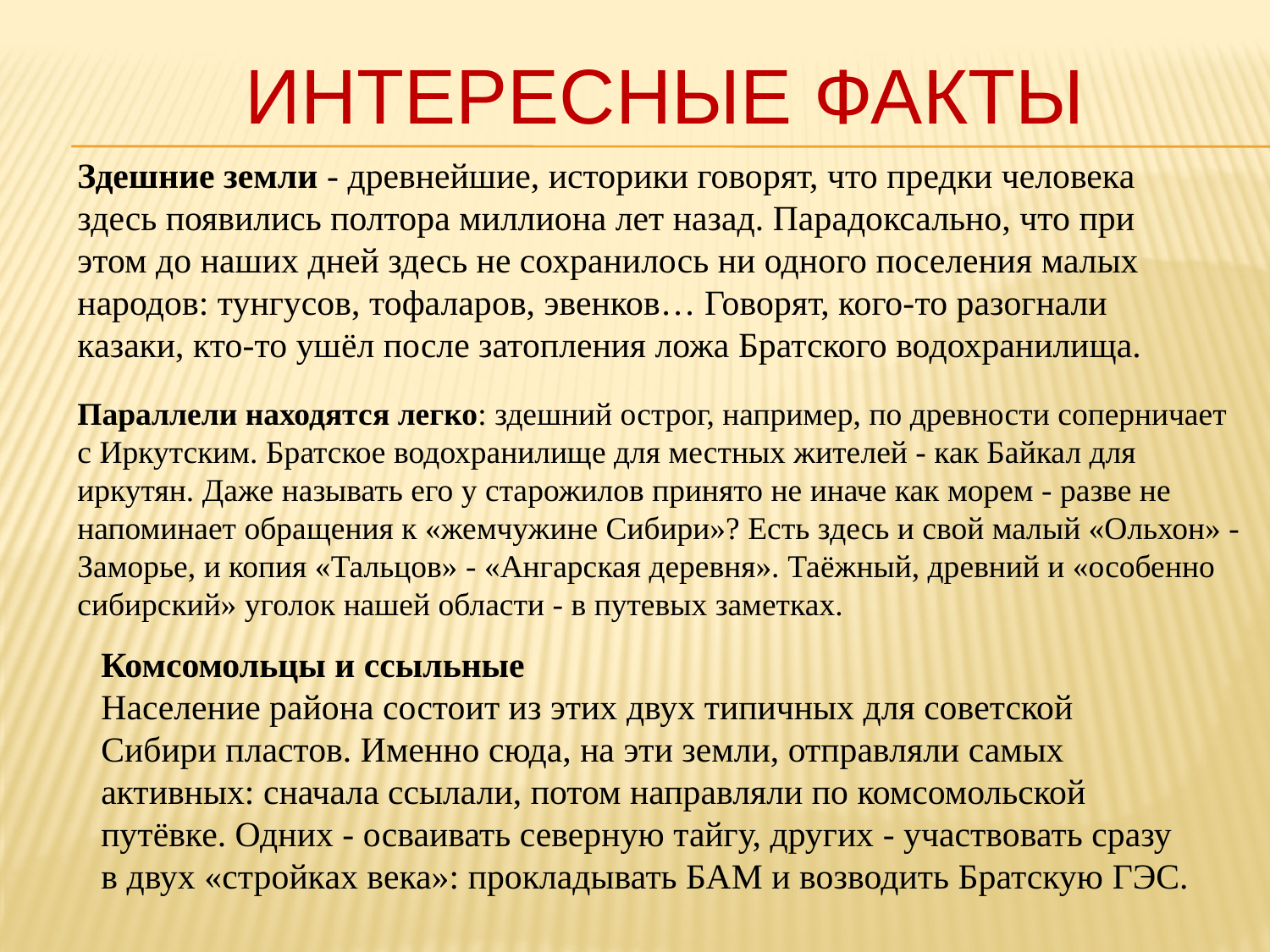

# Интересные факты
Здешние земли - древнейшие, историки говорят, что предки человека здесь появились полтора миллиона лет назад. Парадоксально, что при этом до наших дней здесь не сохранилось ни одного поселения малых народов: тунгусов, тофаларов, эвенков… Говорят, кого-то разогнали казаки, кто-то ушёл после затопления ложа Братского водохранилища.
Параллели находятся легко: здешний острог, например, по древности соперничает с Иркутским. Братское водохранилище для местных жителей - как Байкал для иркутян. Даже называть его у старожилов принято не иначе как морем - разве не напоминает обращения к «жемчужине Сибири»? Есть здесь и свой малый «Ольхон» - Заморье, и копия «Тальцов» - «Ангарская деревня». Таёжный, древний и «особенно сибирский» уголок нашей области - в путевых заметках.
Комсомольцы и ссыльные
Население района состоит из этих двух типичных для советской Сибири пластов. Именно сюда, на эти земли, отправляли самых активных: сначала ссылали, потом направляли по комсомольской путёвке. Одних - осваивать северную тайгу, других - участвовать сразу в двух «стройках века»: прокладывать БАМ и возводить Братскую ГЭС.